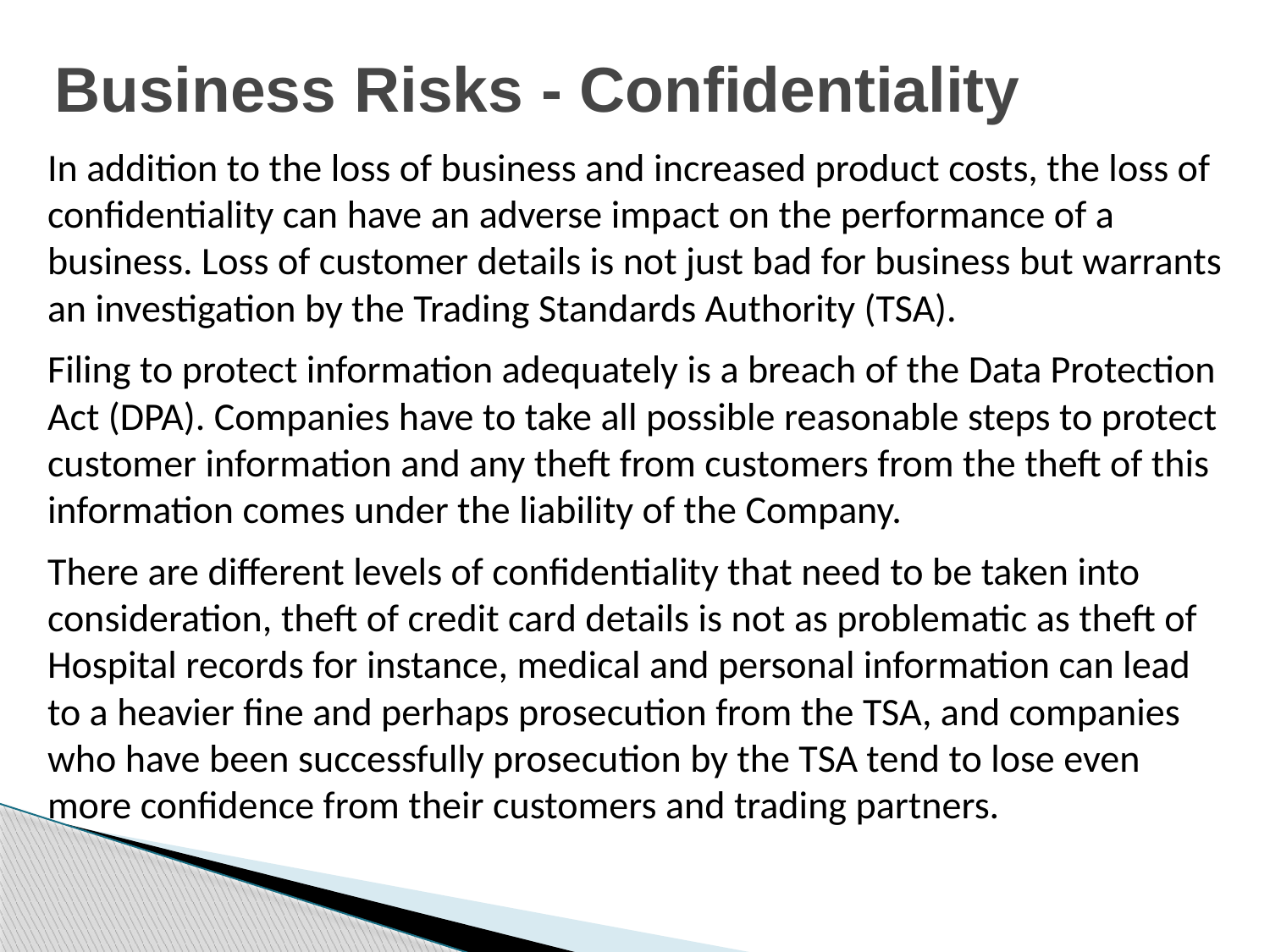

# Business Risks - Confidentiality
In addition to the loss of business and increased product costs, the loss of confidentiality can have an adverse impact on the performance of a business. Loss of customer details is not just bad for business but warrants an investigation by the Trading Standards Authority (TSA).
Filing to protect information adequately is a breach of the Data Protection Act (DPA). Companies have to take all possible reasonable steps to protect customer information and any theft from customers from the theft of this information comes under the liability of the Company.
There are different levels of confidentiality that need to be taken into consideration, theft of credit card details is not as problematic as theft of Hospital records for instance, medical and personal information can lead to a heavier fine and perhaps prosecution from the TSA, and companies who have been successfully prosecution by the TSA tend to lose even more confidence from their customers and trading partners.